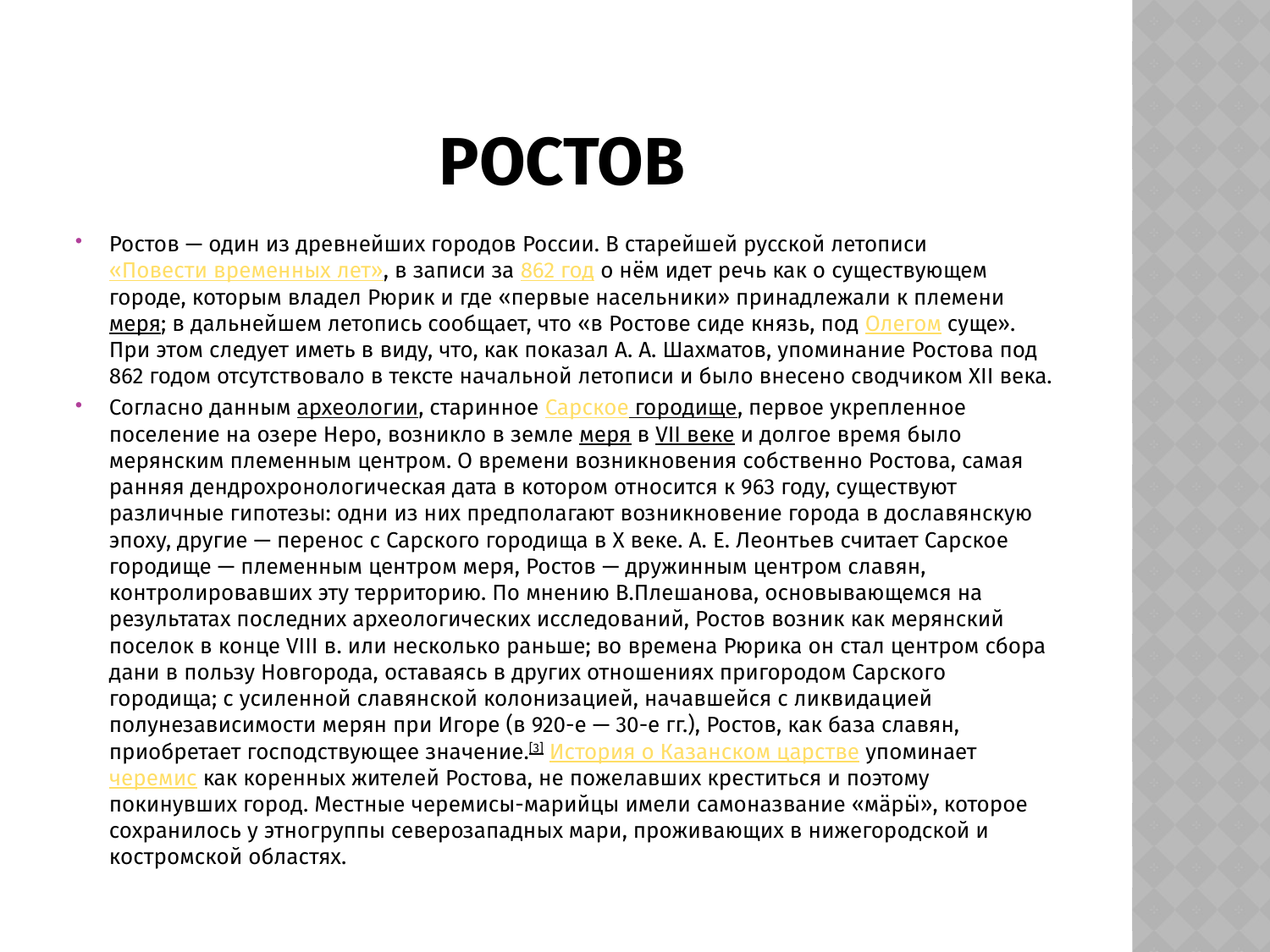

# Ростов
Ростов — один из древнейших городов России. В старейшей русской летописи «Повести временных лет», в записи за 862 год о нём идет речь как о существующем городе, которым владел Рюрик и где «первые насельники» принадлежали к племени меря; в дальнейшем летопись сообщает, что «в Ростове сиде князь, под Олегом суще». При этом следует иметь в виду, что, как показал А. А. Шахматов, упоминание Ростова под 862 годом отсутствовало в тексте начальной летописи и было внесено сводчиком XII века.
Согласно данным археологии, старинное Сарское городище, первое укрепленное поселение на озере Неро, возникло в земле меря в VII веке и долгое время было мерянским племенным центром. О времени возникновения собственно Ростова, самая ранняя дендрохронологическая дата в котором относится к 963 году, существуют различные гипотезы: одни из них предполагают возникновение города в дославянскую эпоху, другие — перенос с Сарского городища в Х веке. А. Е. Леонтьев считает Сарское городище — племенным центром меря, Ростов — дружинным центром славян, контролировавших эту территорию. По мнению В.Плешанова, основывающемся на результатах последних археологических исследований, Ростов возник как мерянский поселок в конце VIII в. или несколько раньше; во времена Рюрика он стал центром сбора дани в пользу Новгорода, оставаясь в других отношениях пригородом Сарского городища; с усиленной славянской колонизацией, начавшейся с ликвидацией полунезависимости мерян при Игоре (в 920-е — 30-е гг.), Ростов, как база славян, приобретает господствующее значение.[3] История о Казанском царстве упоминает черемис как коренных жителей Ростова, не пожелавших креститься и поэтому покинувших город. Местные черемисы-марийцы имели самоназвание «мäрӹ», которое сохранилось у этногруппы северозападных мари, проживающих в нижегородской и костромской областях.